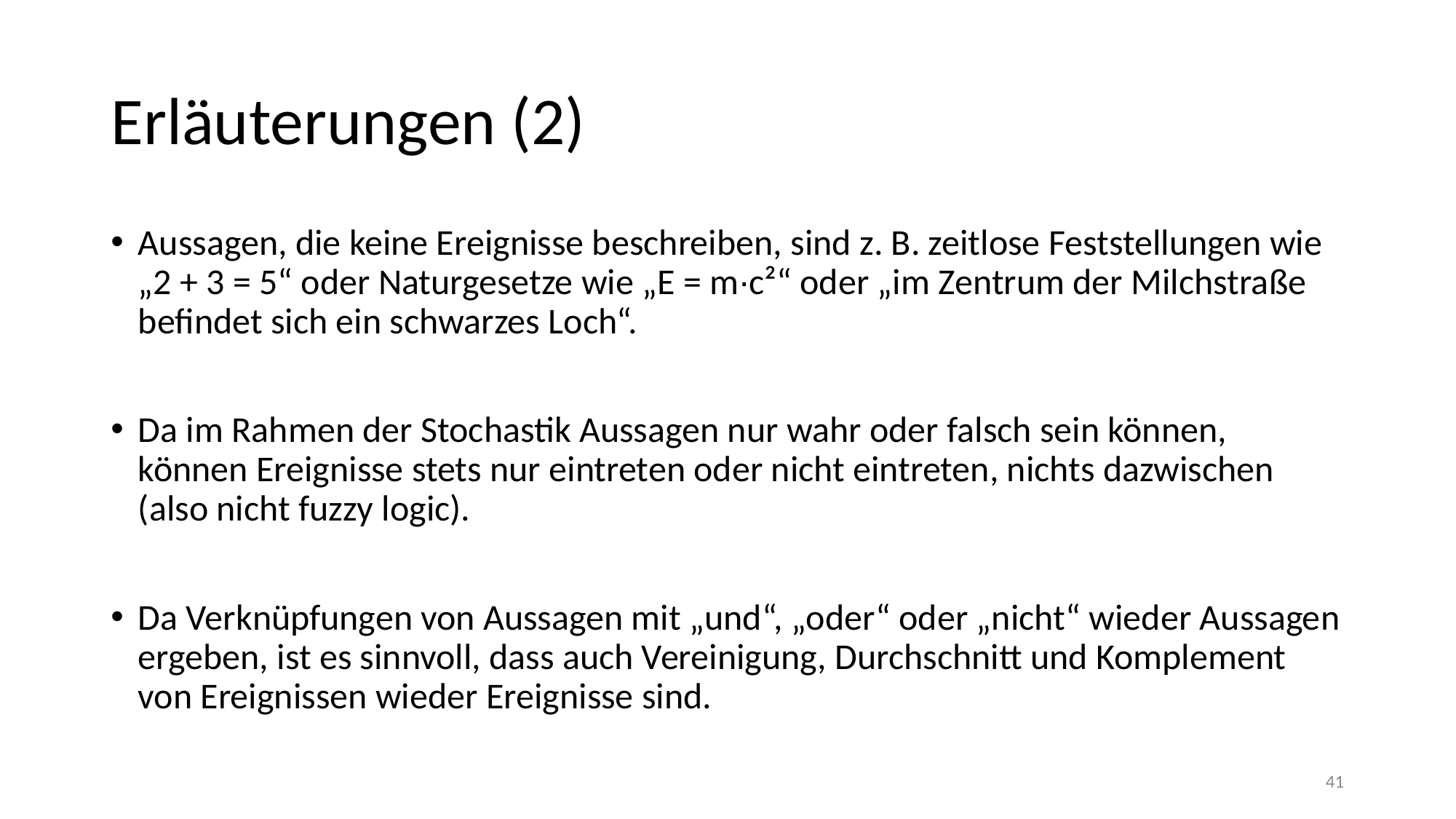

# Erläuterungen (2)
Aussagen, die keine Ereignisse beschreiben, sind z. B. zeitlose Feststellungen wie „2 + 3 = 5“ oder Naturgesetze wie „E = m∙c²“ oder „im Zentrum der Milchstraße befindet sich ein schwarzes Loch“.

Da im Rahmen der Stochastik Aussagen nur wahr oder falsch sein können, können Ereignisse stets nur eintreten oder nicht eintreten, nichts dazwischen (also nicht fuzzy logic).

Da Verknüpfungen von Aussagen mit „und“, „oder“ oder „nicht“ wieder Aussagen ergeben, ist es sinnvoll, dass auch Vereinigung, Durchschnitt und Komplement von Ereignissen wieder Ereignisse sind.

41